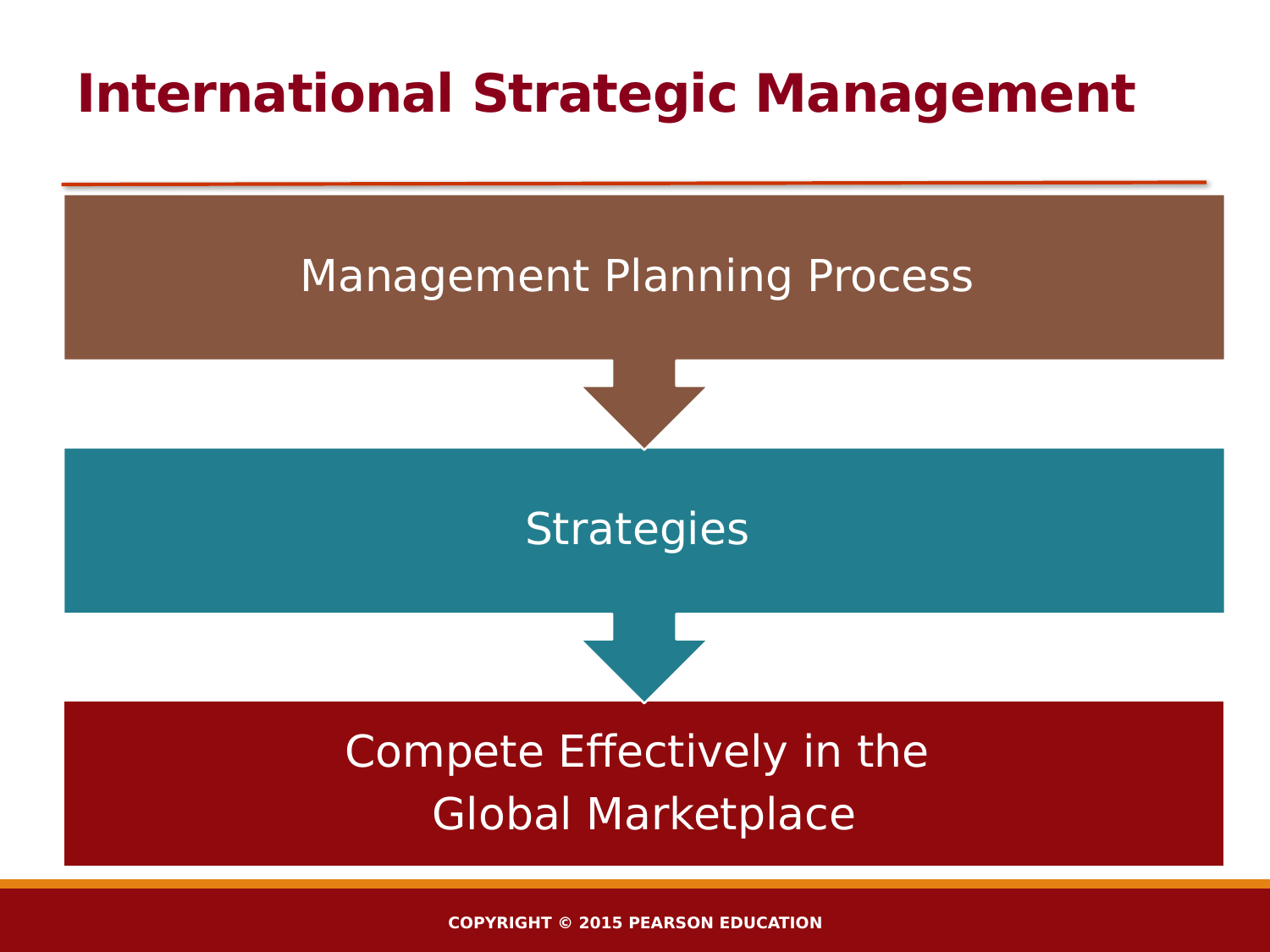

# International Strategic Management
Compete Effectively in the
Global Marketplace
Strategies
Management Planning Process
Copyright © 2015 Pearson Education